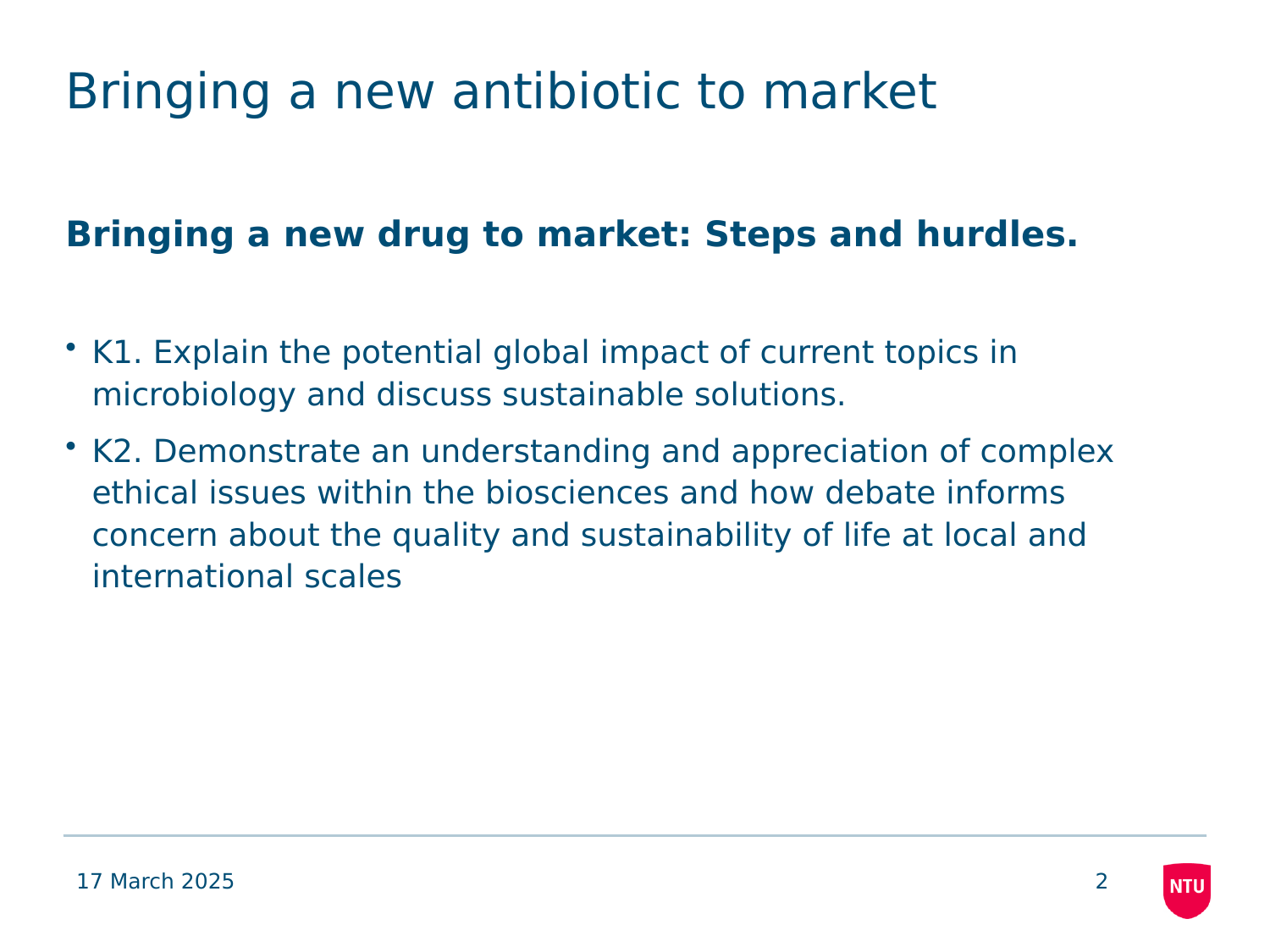

# Bringing a new antibiotic to market
Bringing a new drug to market: Steps and hurdles.

K1. Explain the potential global impact of current topics in microbiology and discuss sustainable solutions.
K2. Demonstrate an understanding and appreciation of complex ethical issues within the biosciences and how debate informs concern about the quality and sustainability of life at local and international scales

17 March 2025
2